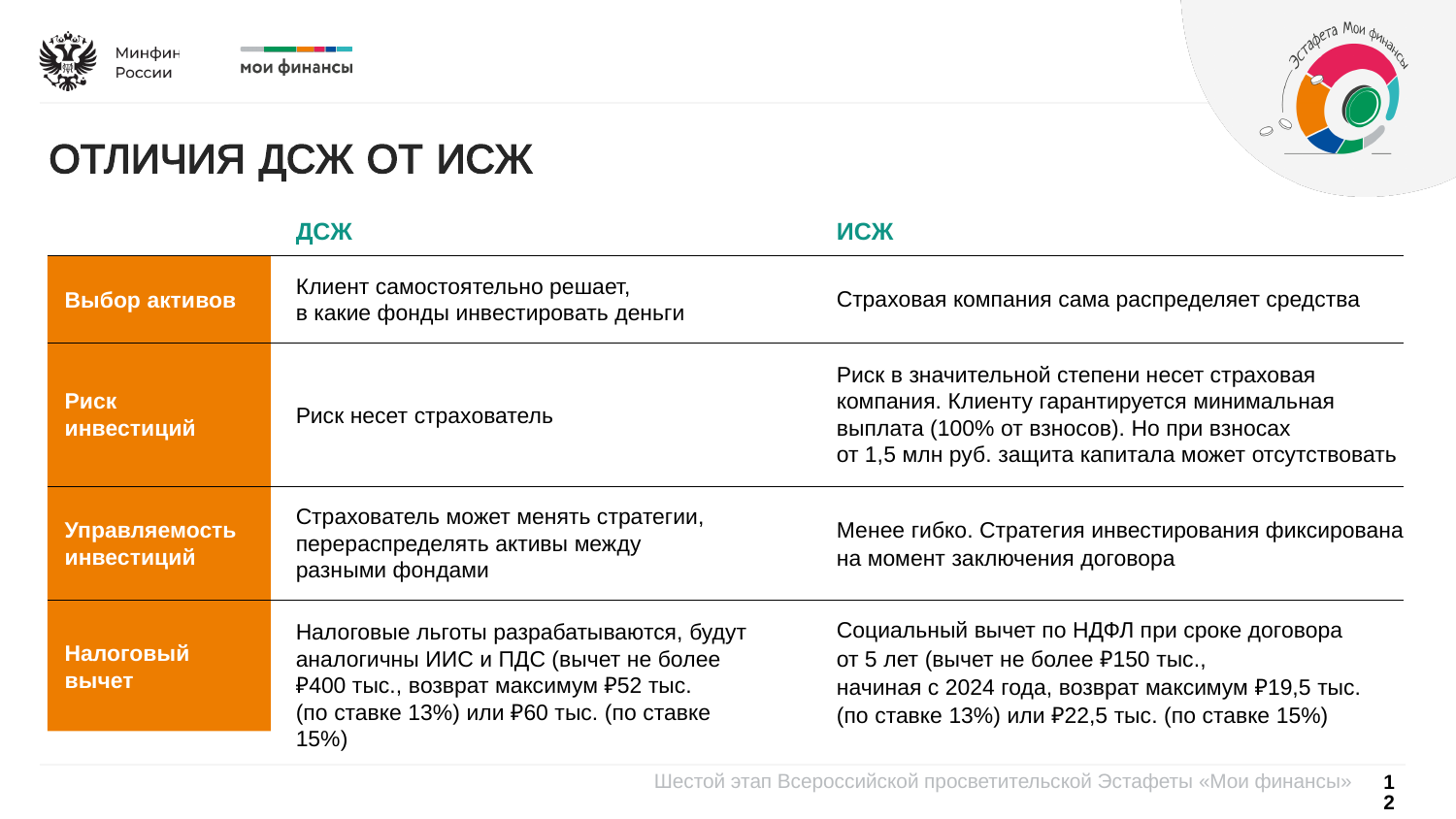

ОТЛИЧИЯ ДСЖ ОТ ИСЖ
ДСЖ
ИСЖ

Клиент самостоятельно решает,
в какие фонды инвестировать деньги
Страховая компания сама распределяет средства
Выбор активов
Риск в значительной степени несет страховая компания. Клиенту гарантируется минимальная выплата (100% от взносов). Но при взносах
от 1,5 млн руб. защита капитала может отсутствовать
Риск инвестиций
Риск несет страхователь
Страхователь может менять стратегии, перераспределять активы между разными фондами
Менее гибко. Стратегия инвестирования фиксирована на момент заключения договора
Управляемость инвестиций
Социальный вычет по НДФЛ при сроке договора
от 5 лет (вычет не более ₽150 тыс.,
начиная с 2024 года, возврат максимум ₽19,5 тыс.
(по ставке 13%) или ₽22,5 тыс. (по ставке 15%)
Налоговые льготы разрабатываются, будут аналогичны ИИС и ПДС (вычет не более ₽400 тыс., возврат максимум ₽52 тыс.
(по ставке 13%) или ₽60 тыс. (по ставке 15%)
Налоговый вычет
12